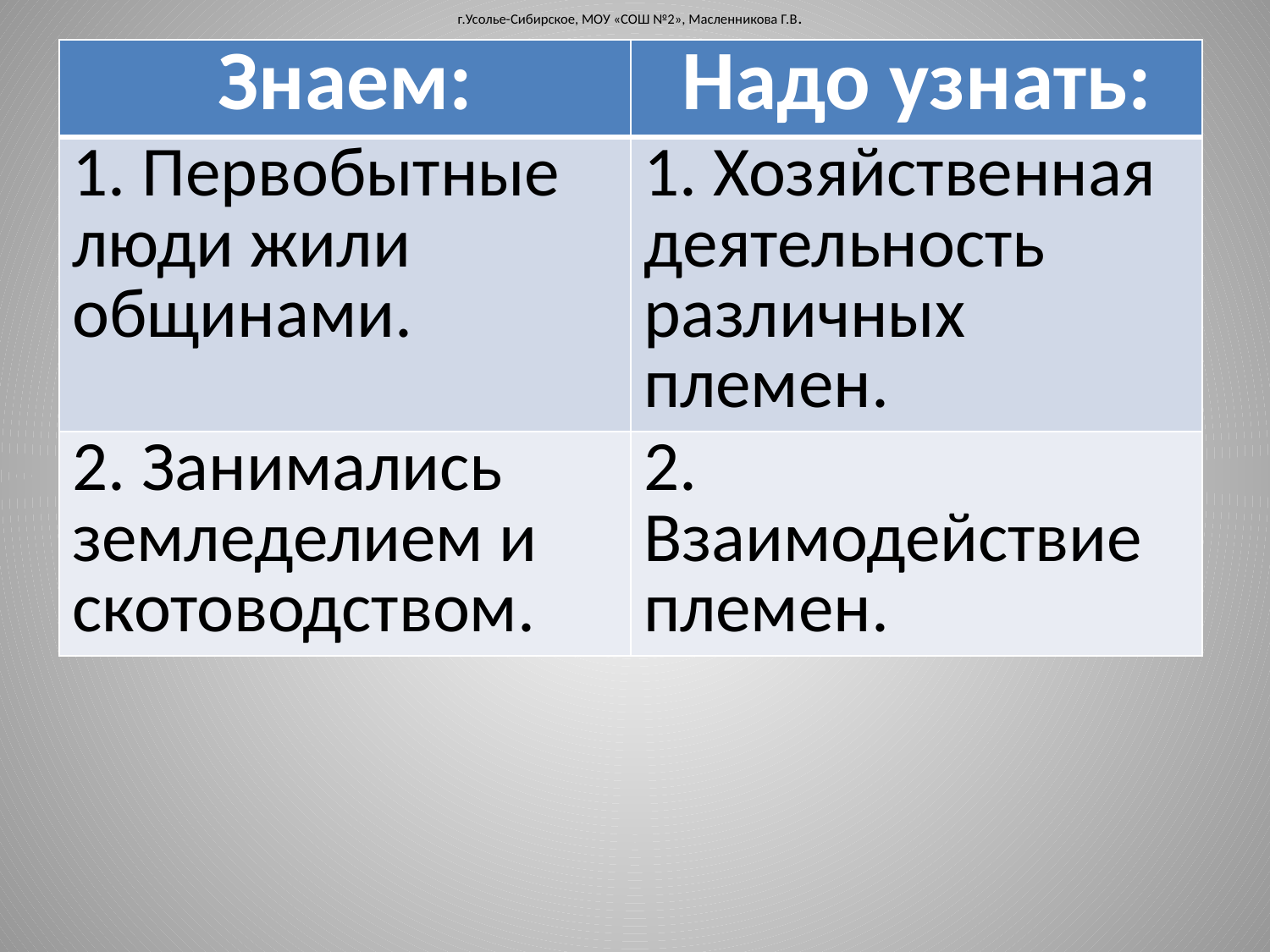

г.Усолье-Сибирское, МОУ «СОШ №2», Масленникова Г.В.
#
| Знаем: | Надо узнать: |
| --- | --- |
| 1. Первобытные люди жили общинами. | 1. Хозяйственная деятельность различных племен. |
| 2. Занимались земледелием и скотоводством. | 2. Взаимодействие племен. |